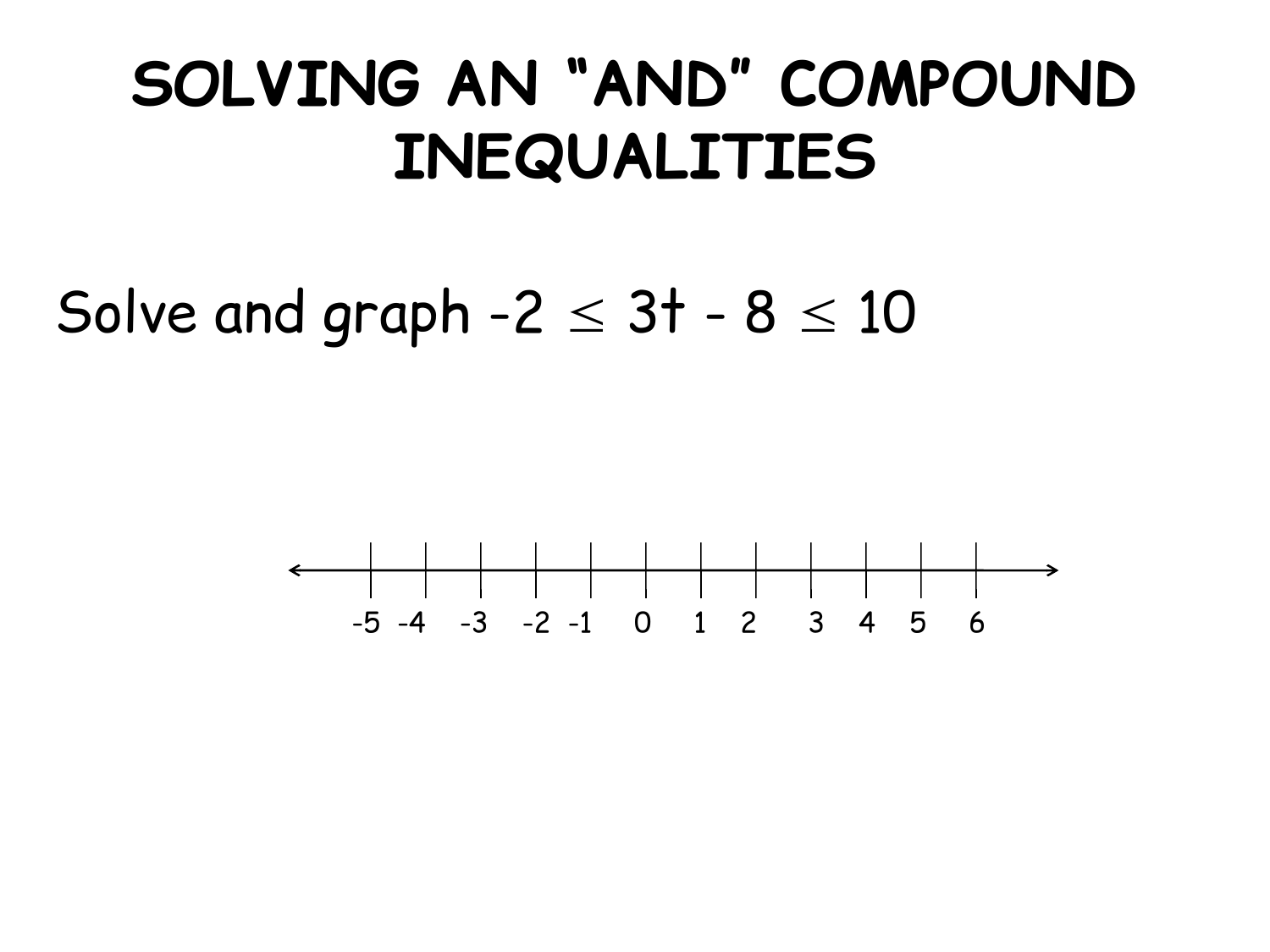

# SOLVING AN “AND” COMPOUND INEQUALITIES
Solve and graph -2 ≤ 3t - 8 ≤ 10

      -5  -4    -3    -2  -1     0     1    2      3    4    5     6